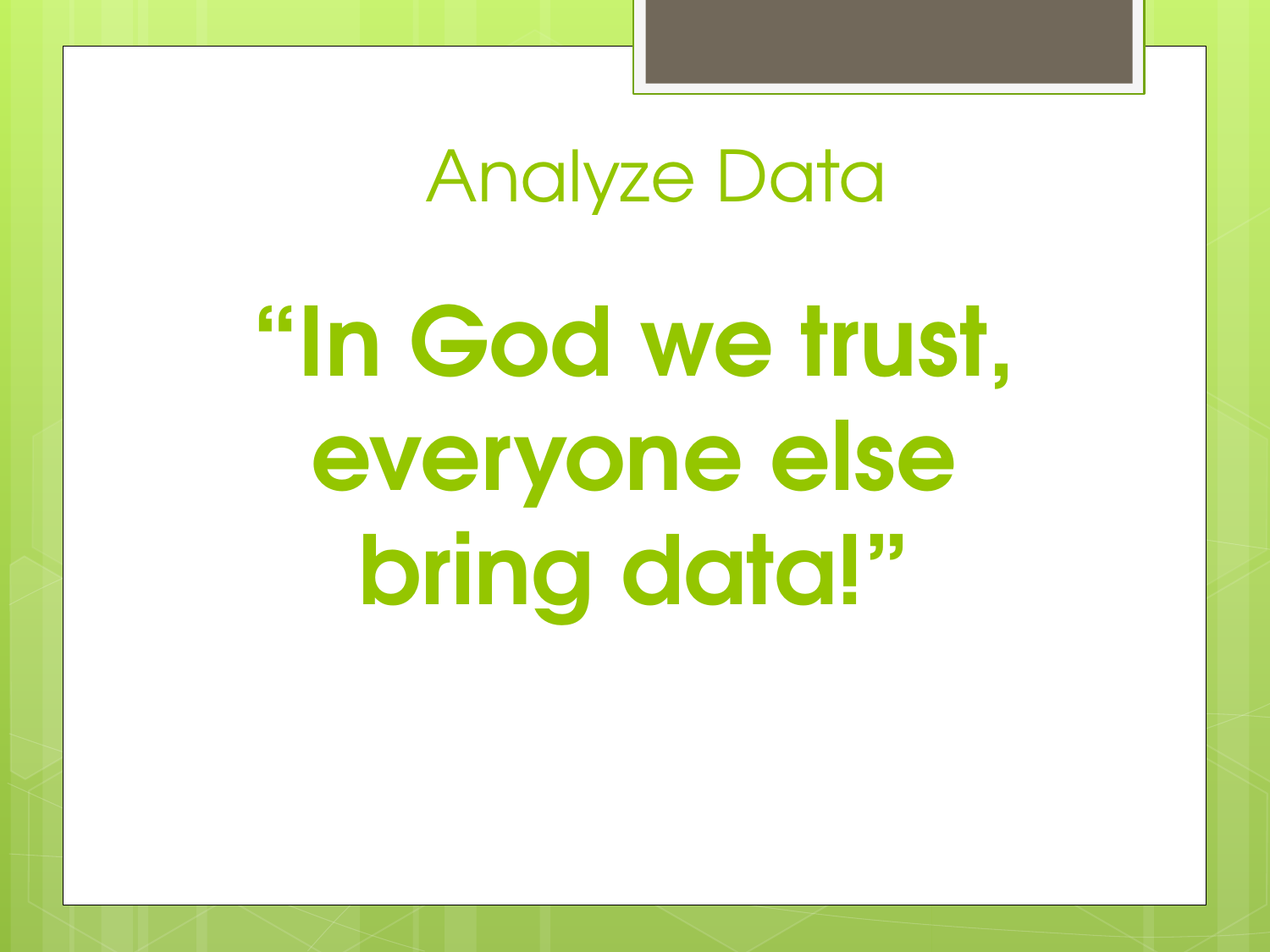

# Analyze Data
“In God we trust, everyone else bring data!”